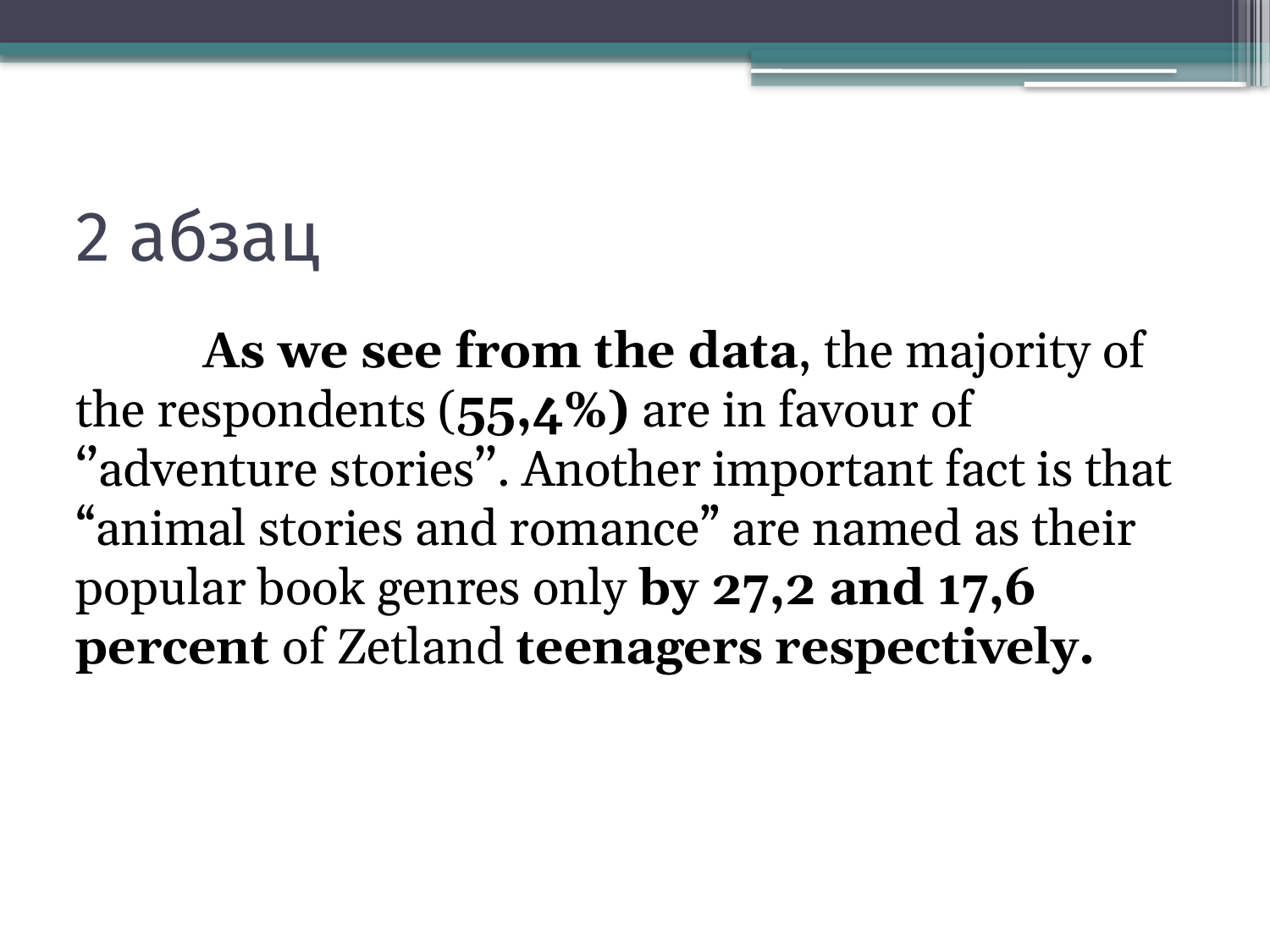

# 2 абзац
	As we see from the data, the majority of the respondents (55,4%) are in favour of ‘’adventure stories’’. Another important fact is that “animal stories and romance” are named as their popular book genres only by 27,2 and 17,6 percent of Zetland teenagers respectively.